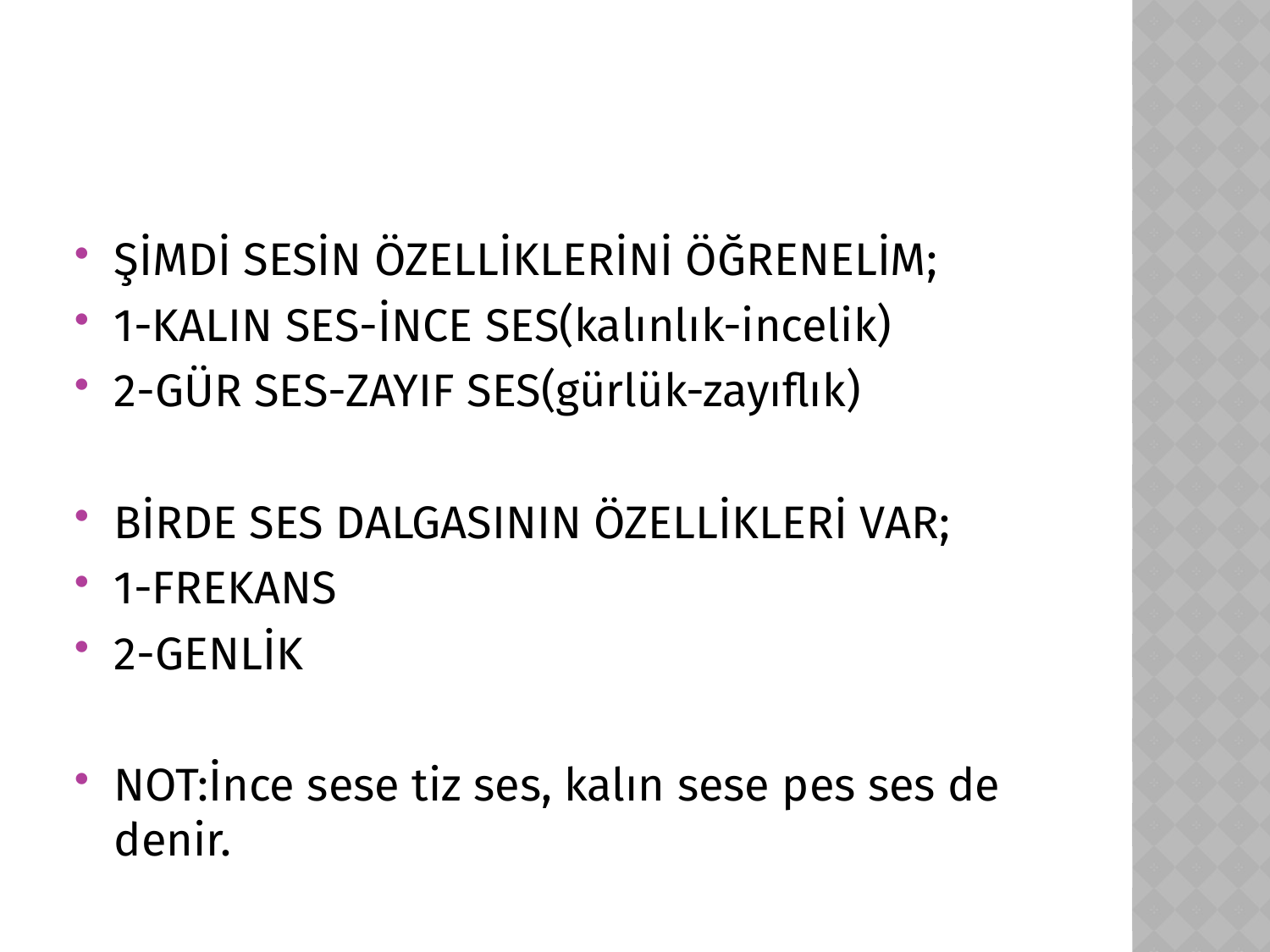

#
ŞİMDİ SESİN ÖZELLİKLERİNİ ÖĞRENELİM;
1-KALIN SES-İNCE SES(kalınlık-incelik)
2-GÜR SES-ZAYIF SES(gürlük-zayıflık)

BİRDE SES DALGASININ ÖZELLİKLERİ VAR;
1-FREKANS
2-GENLİK

NOT:İnce sese tiz ses, kalın sese pes ses de denir.